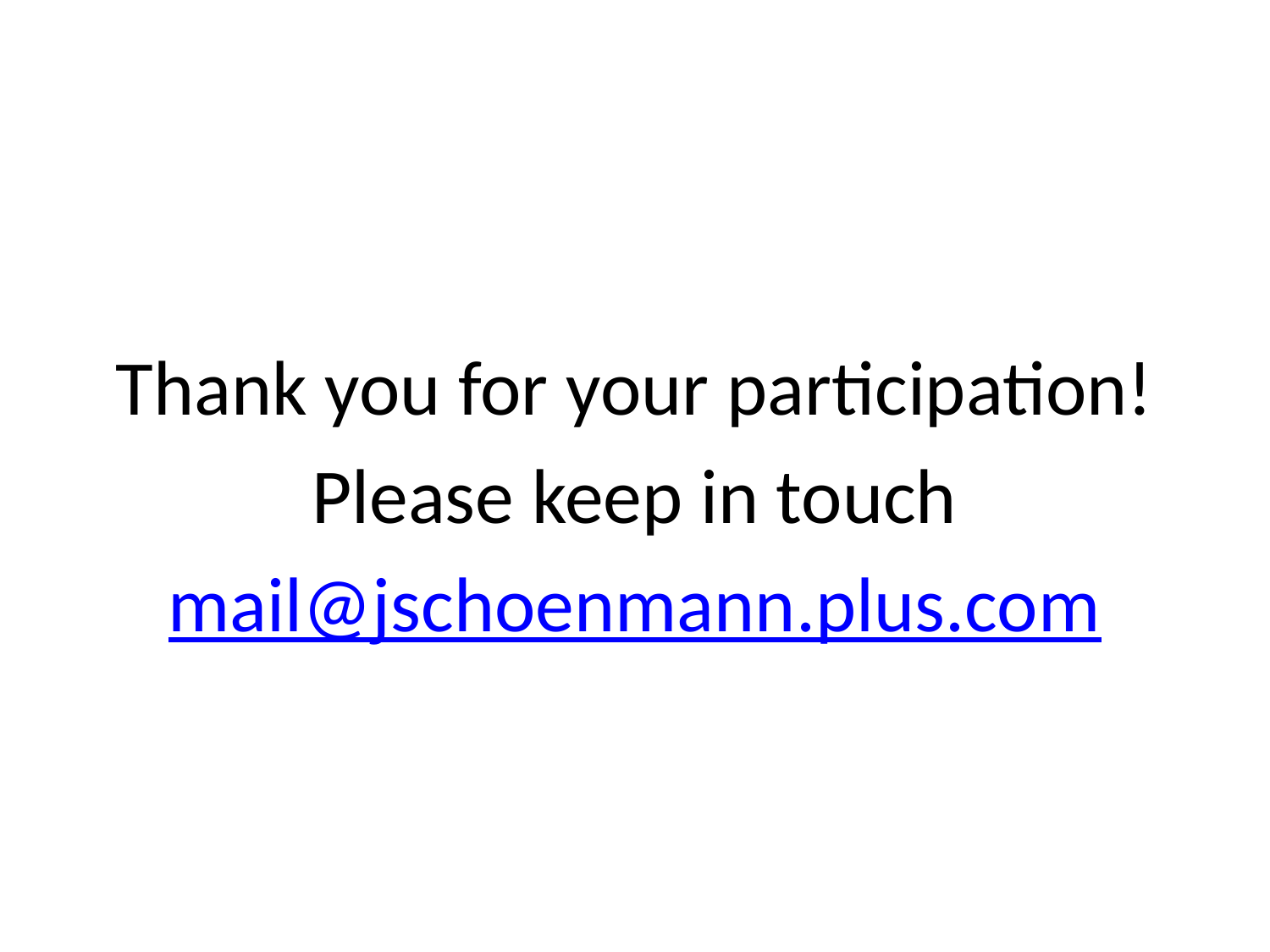

#

Thank you for your participation!
Please keep in touch
mail@jschoenmann.plus.com